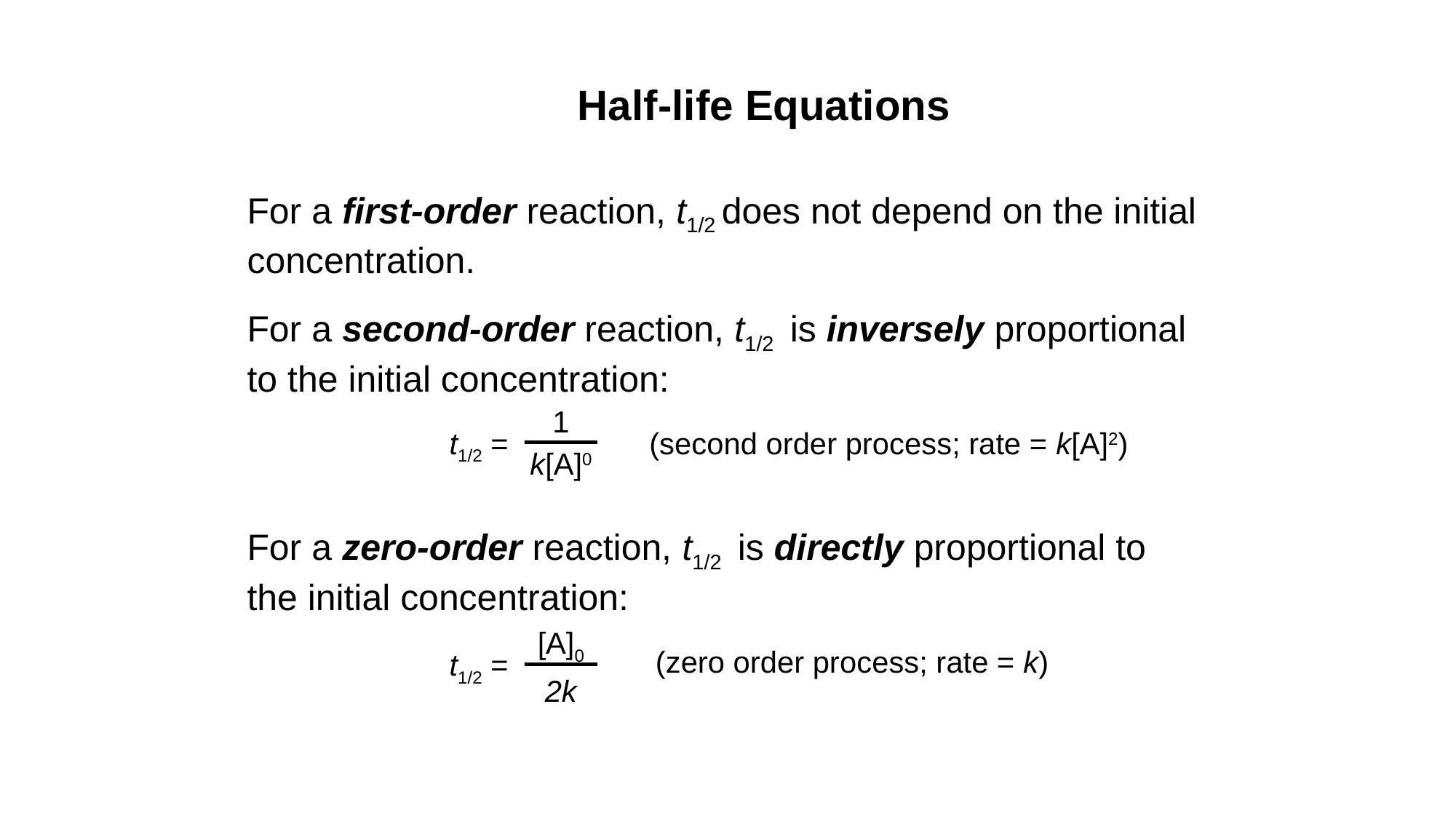

Half-life Equations
For a first-order reaction, t1/2 does not depend on the initial concentration.
For a second-order reaction, t1/2  is inversely proportional to the initial concentration:
1
k[A]0

t1/2 =
(second order process; rate = k[A]2)
For a zero-order reaction, t1/2  is directly proportional to the initial concentration:
[A]0
2k

t1/2 =
(zero order process; rate = k)